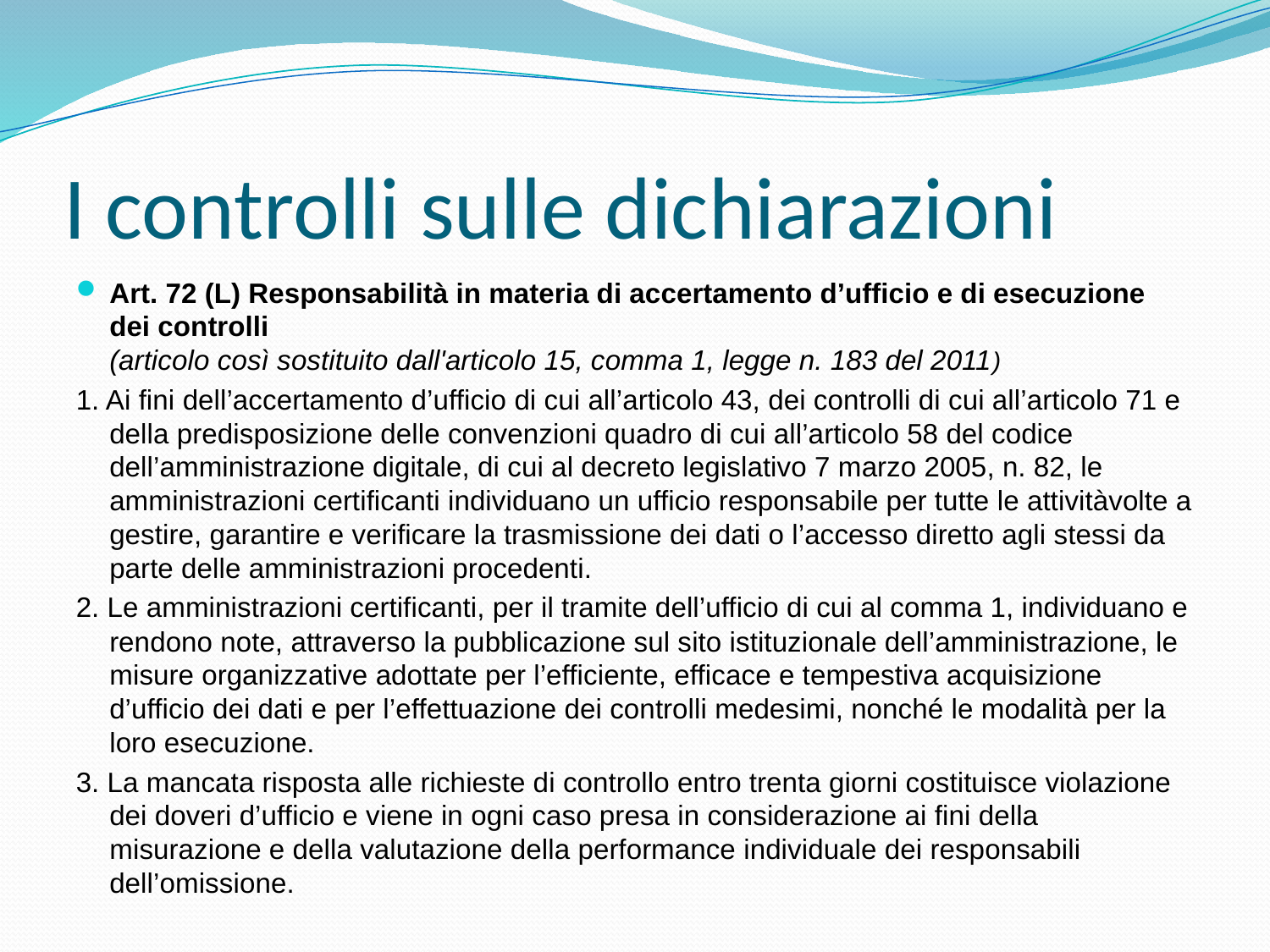

# I controlli sulle dichiarazioni
Art. 72 (L) Responsabilità in materia di accertamento d’ufficio e di esecuzione dei controlli 
(articolo così sostituito dall'articolo 15, comma 1, legge n. 183 del 2011)
1. Ai fini dell’accertamento d’ufficio di cui all’articolo 43, dei controlli di cui all’articolo 71 e della predisposizione delle convenzioni quadro di cui all’articolo 58 del codice dell’amministrazione digitale, di cui al decreto legislativo 7 marzo 2005, n. 82, le amministrazioni certificanti individuano un ufficio responsabile per tutte le attivitàvolte a gestire, garantire e verificare la trasmissione dei dati o l’accesso diretto agli stessi da parte delle amministrazioni procedenti.
2. Le amministrazioni certificanti, per il tramite dell’ufficio di cui al comma 1, individuano e rendono note, attraverso la pubblicazione sul sito istituzionale dell’amministrazione, le misure organizzative adottate per l’efficiente, efficace e tempestiva acquisizione d’ufficio dei dati e per l’effettuazione dei controlli medesimi, nonché le modalità per la loro esecuzione.
3. La mancata risposta alle richieste di controllo entro trenta giorni costituisce violazione dei doveri d’ufficio e viene in ogni caso presa in considerazione ai fini della misurazione e della valutazione della performance individuale dei responsabili dell’omissione.